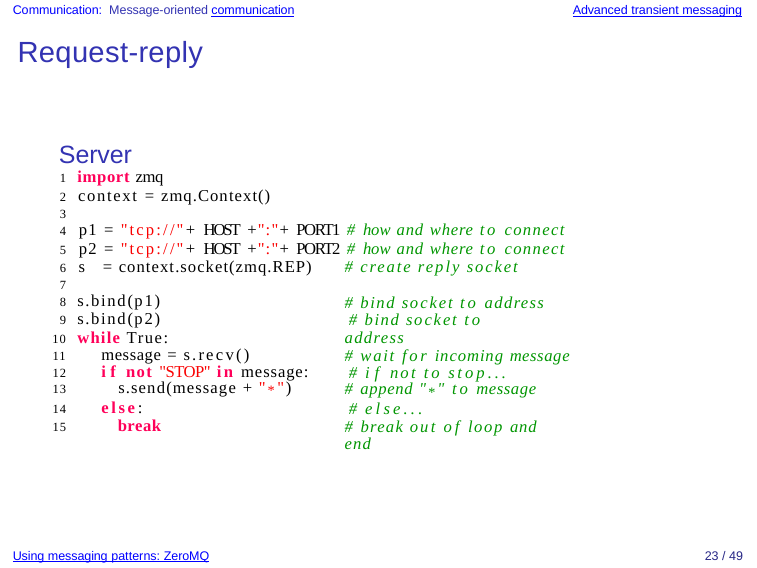

Communication: Message-oriented communication
Advanced transient messaging
Request-reply
Server
1  import zmq
2  context = zmq.Context()
3
4  p1 = "tcp://"+ HOST +":"+ PORT1 # how and where to connect
5  p2 = "tcp://"+ HOST +":"+ PORT2 # how and where to connect
6  s = context.socket(zmq.REP)
7
8  s.bind(p1)
9  s.bind(p2)
10  while True:
# create reply socket
# bind socket to address  # bind socket to address
11	message = s.recv()
12	if not "STOP" in message:
13	s.send(message + "*")
14	else:
15	break
# wait for incoming message  # if not to stop...
# append "*" to message  # else...
# break out of loop and end
Using messaging patterns: ZeroMQ
23 / 49